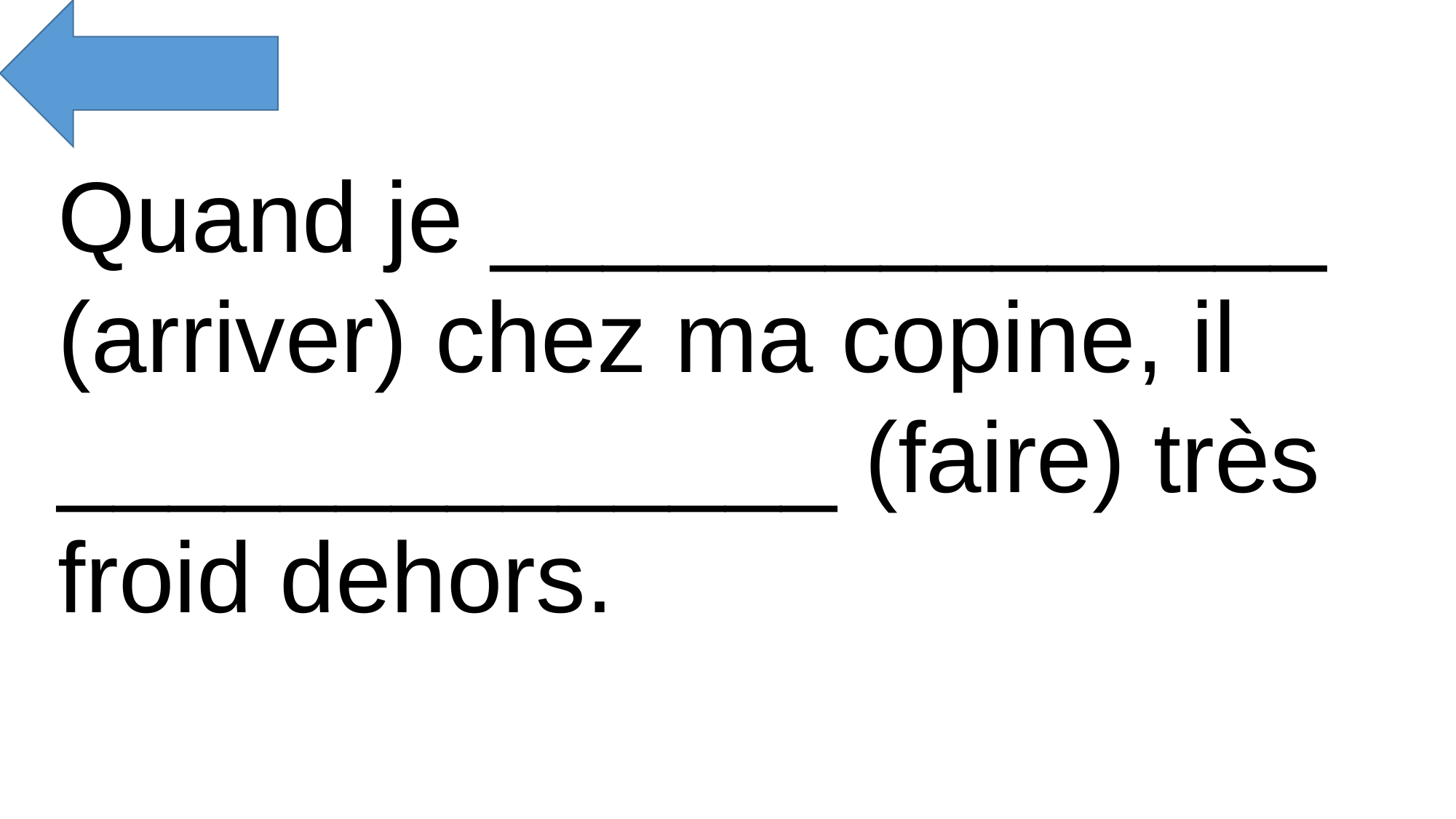

Quand je _______________ (arriver) chez ma copine, il ______________ (faire) très froid dehors.